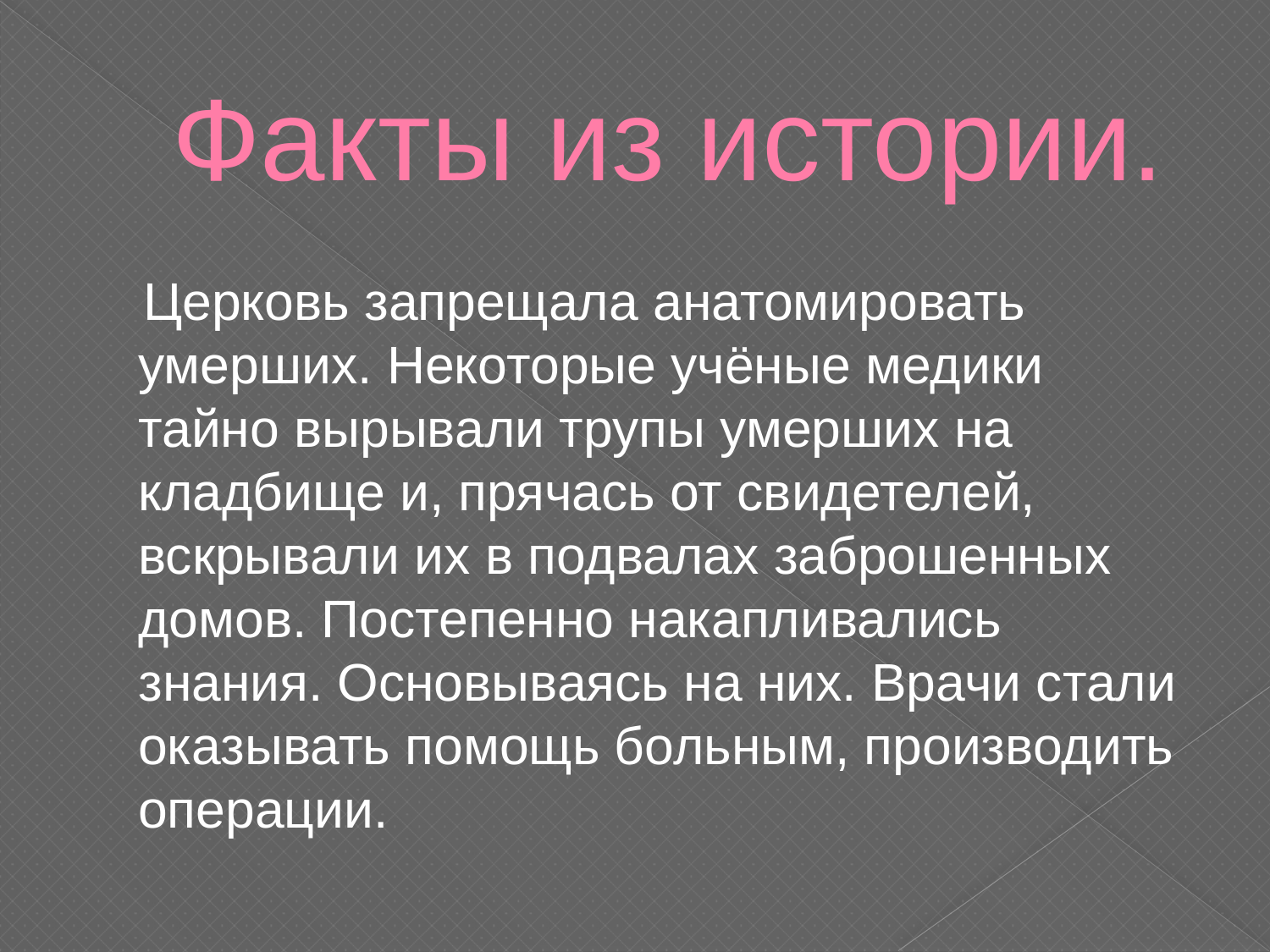

# Факты из истории.
    Церковь запрещала анатомировать умерших. Некоторые учёные медики тайно вырывали трупы умерших на кладбище и, прячась от свидетелей, вскрывали их в подвалах заброшенных домов. Постепенно накапливались знания. Основываясь на них. Врачи стали  оказывать помощь больным, производить операции.